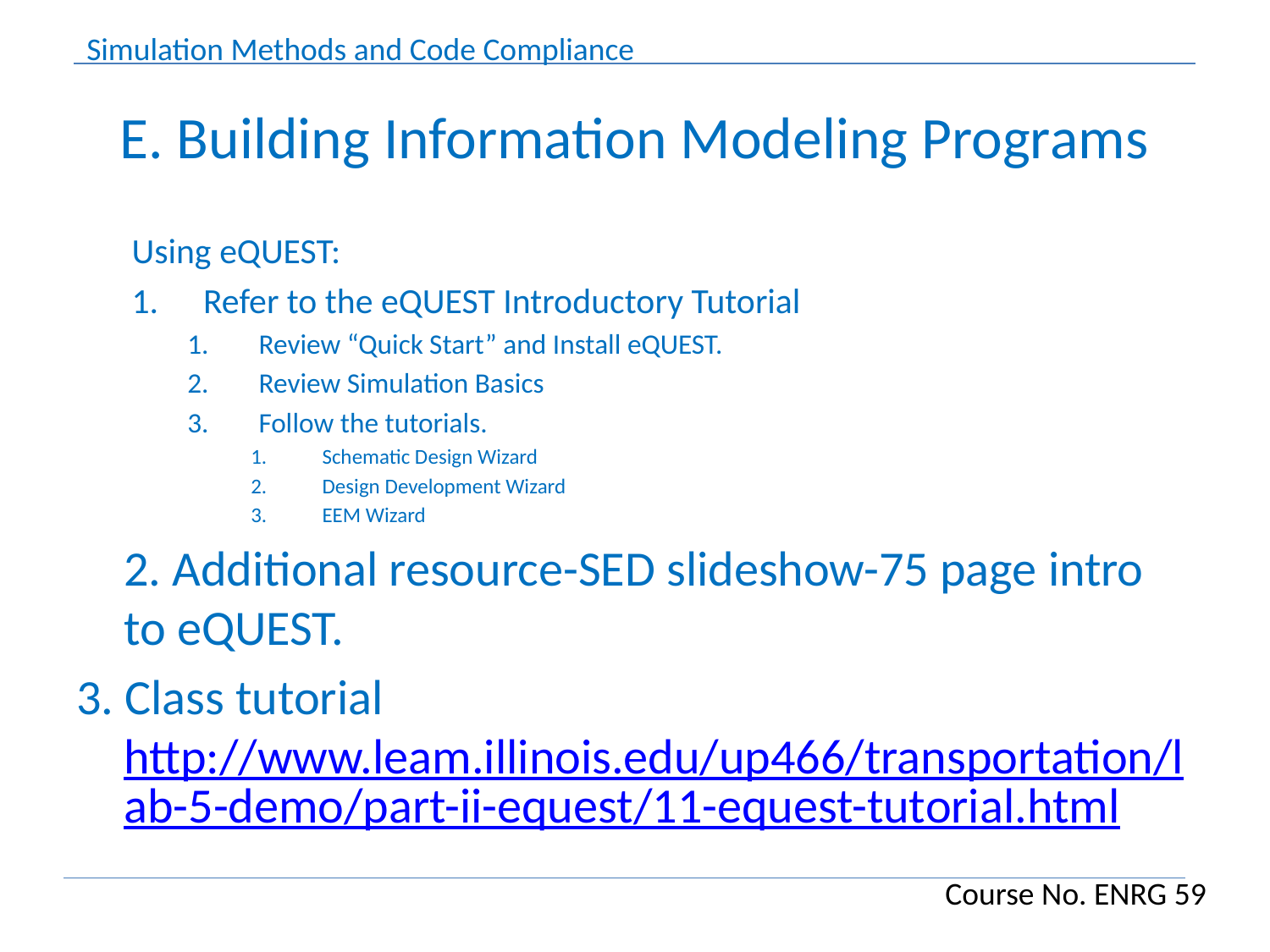

# E. Building Information Modeling Programs
Using eQUEST:
Refer to the eQUEST Introductory Tutorial
Review “Quick Start” and Install eQUEST.
Review Simulation Basics
Follow the tutorials.
Schematic Design Wizard
Design Development Wizard
EEM Wizard
	2. Additional resource-SED slideshow-75 page intro to eQUEST.
3. Class tutorial http://www.leam.illinois.edu/up466/transportation/lab-5-demo/part-ii-equest/11-equest-tutorial.html